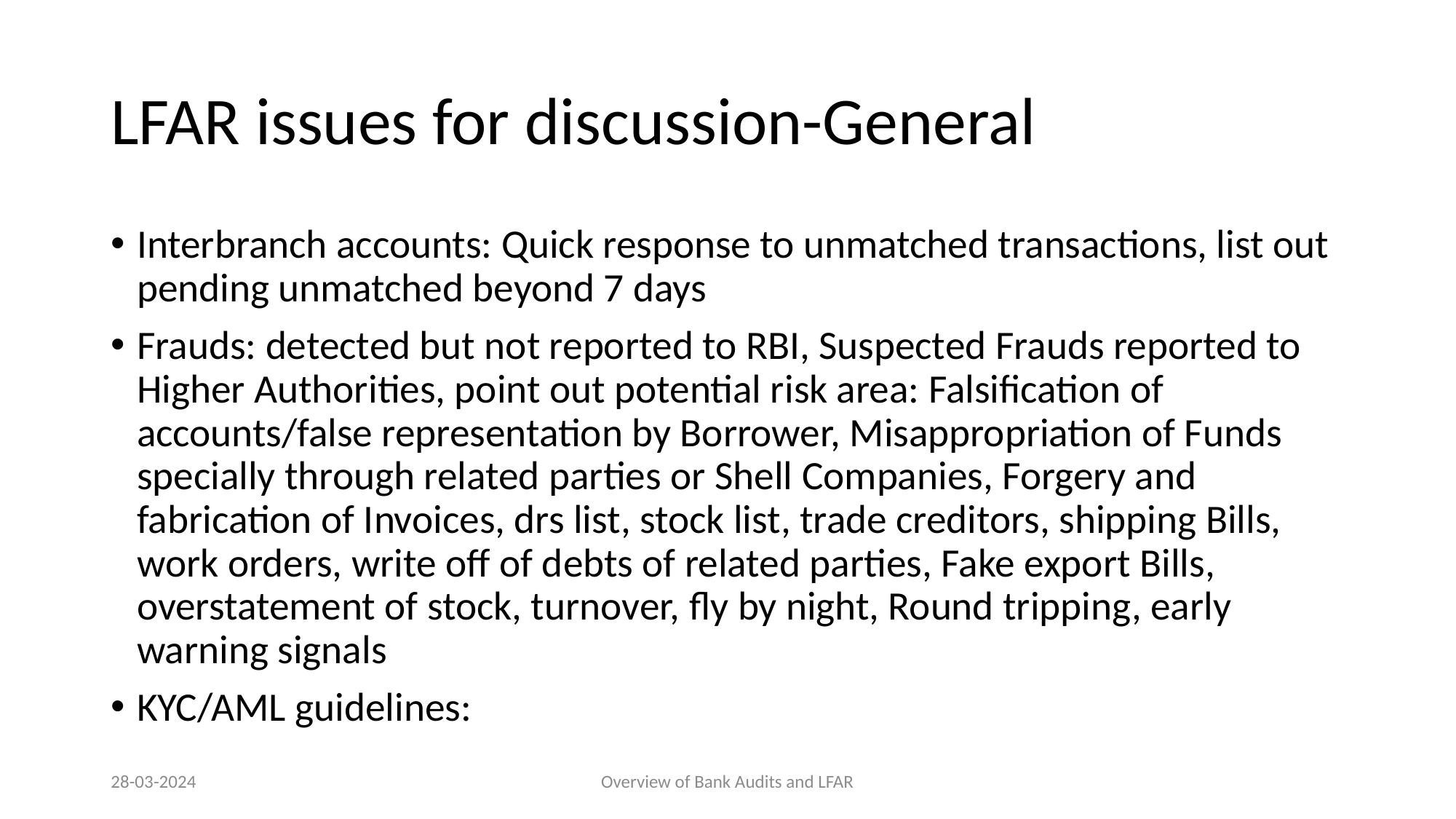

# LFAR issues for discussion-General
Interbranch accounts: Quick response to unmatched transactions, list out pending unmatched beyond 7 days
Frauds: detected but not reported to RBI, Suspected Frauds reported to Higher Authorities, point out potential risk area: Falsification of accounts/false representation by Borrower, Misappropriation of Funds specially through related parties or Shell Companies, Forgery and fabrication of Invoices, drs list, stock list, trade creditors, shipping Bills, work orders, write off of debts of related parties, Fake export Bills, overstatement of stock, turnover, fly by night, Round tripping, early warning signals
KYC/AML guidelines:
28-03-2024
Overview of Bank Audits and LFAR
16